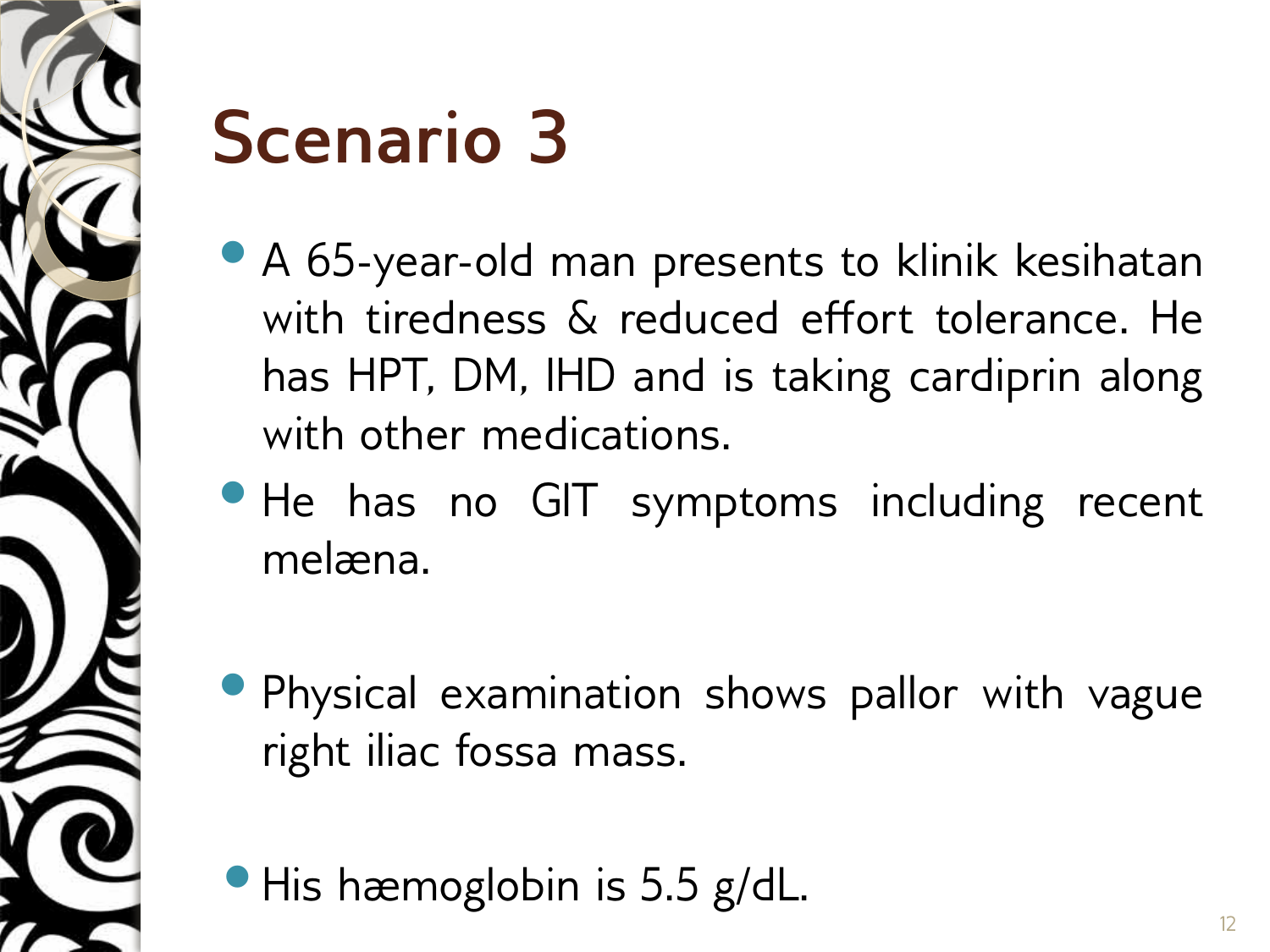

# Scenario 3
A 65-year-old man presents to klinik kesihatan with tiredness & reduced effort tolerance. He has HPT, DM, IHD and is taking cardiprin along with other medications.
He has no GIT symptoms including recent melaena.

Physical examination shows pallor with vague right iliac fossa mass.

His haemoglobin is 5.5 g/dL.

12